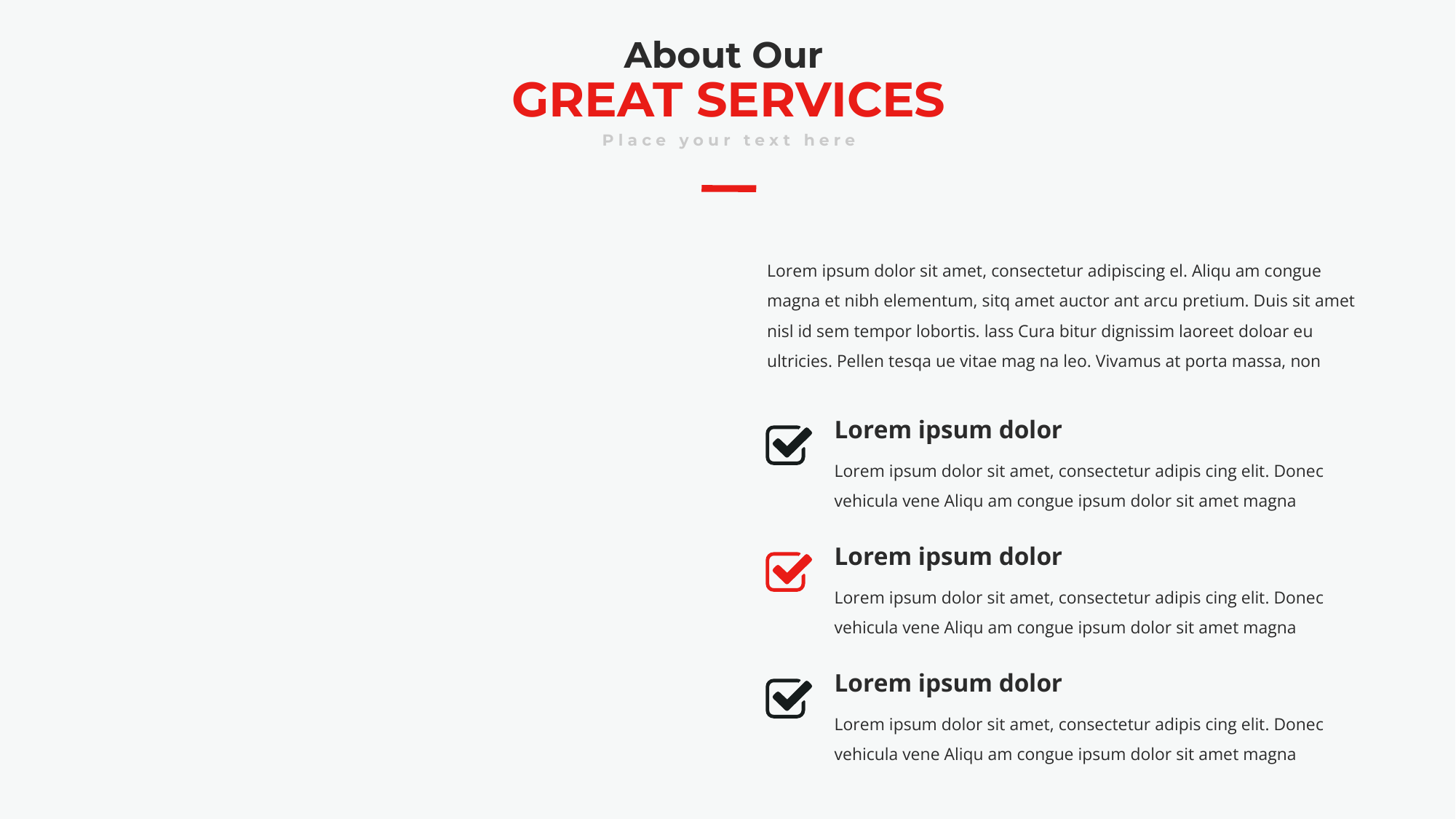

About Our
GREAT SERVICES
Place your text here
Lorem ipsum dolor sit amet, consectetur adipiscing el. Aliqu am congue magna et nibh elementum, sitq amet auctor ant arcu pretium. Duis sit amet nisl id sem tempor lobortis. lass Cura bitur dignissim laoreet doloar eu ultricies. Pellen tesqa ue vitae mag na leo. Vivamus at porta massa, non

Lorem ipsum dolor
Lorem ipsum dolor sit amet, consectetur adipis cing elit. Donec vehicula vene Aliqu am congue ipsum dolor sit amet magna

Lorem ipsum dolor
Lorem ipsum dolor sit amet, consectetur adipis cing elit. Donec vehicula vene Aliqu am congue ipsum dolor sit amet magna

Lorem ipsum dolor
Lorem ipsum dolor sit amet, consectetur adipis cing elit. Donec vehicula vene Aliqu am congue ipsum dolor sit amet magna